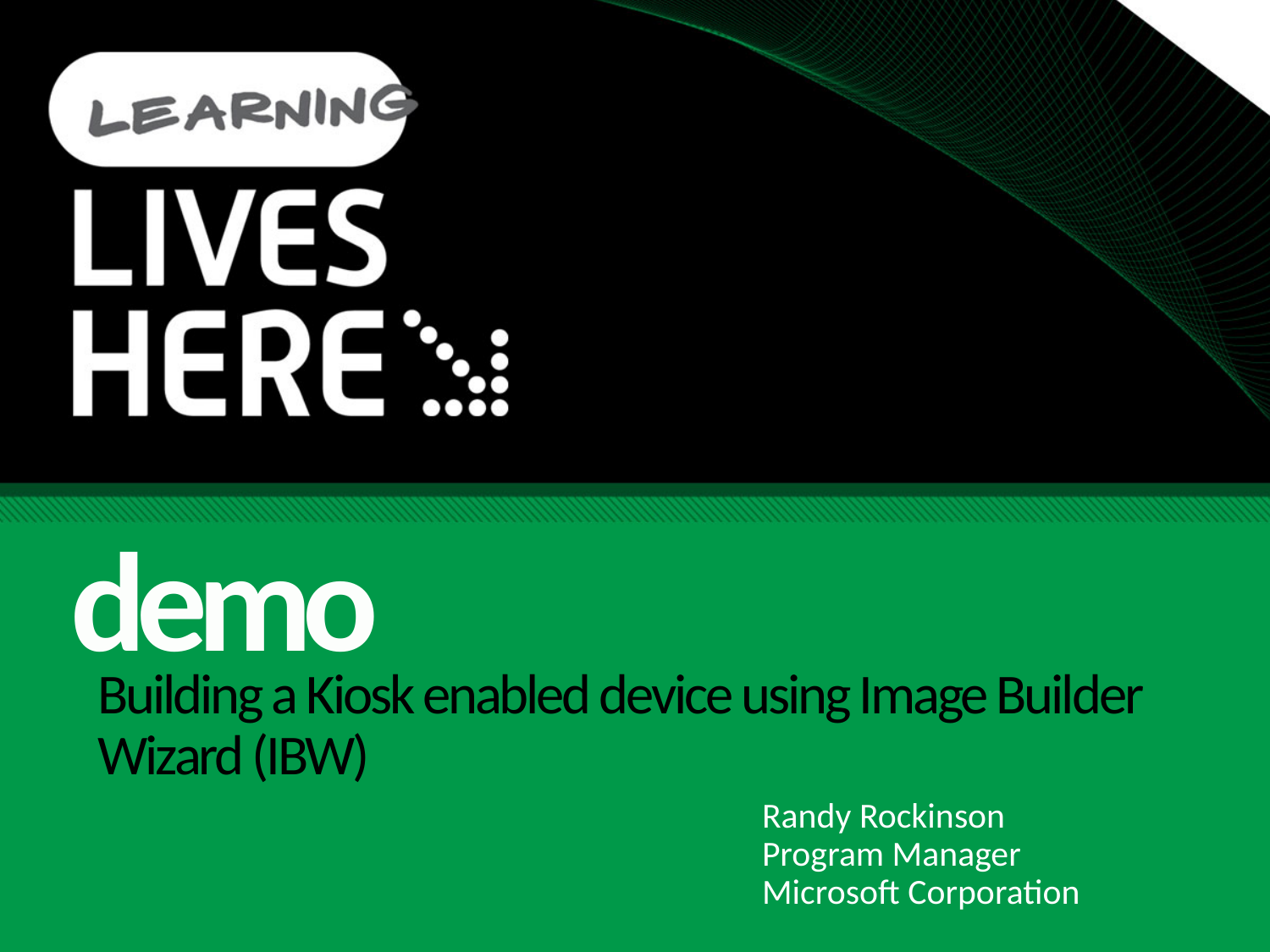

demo
# Building a Kiosk enabled device using Image Builder Wizard (IBW)
Randy Rockinson
Program Manager
Microsoft Corporation